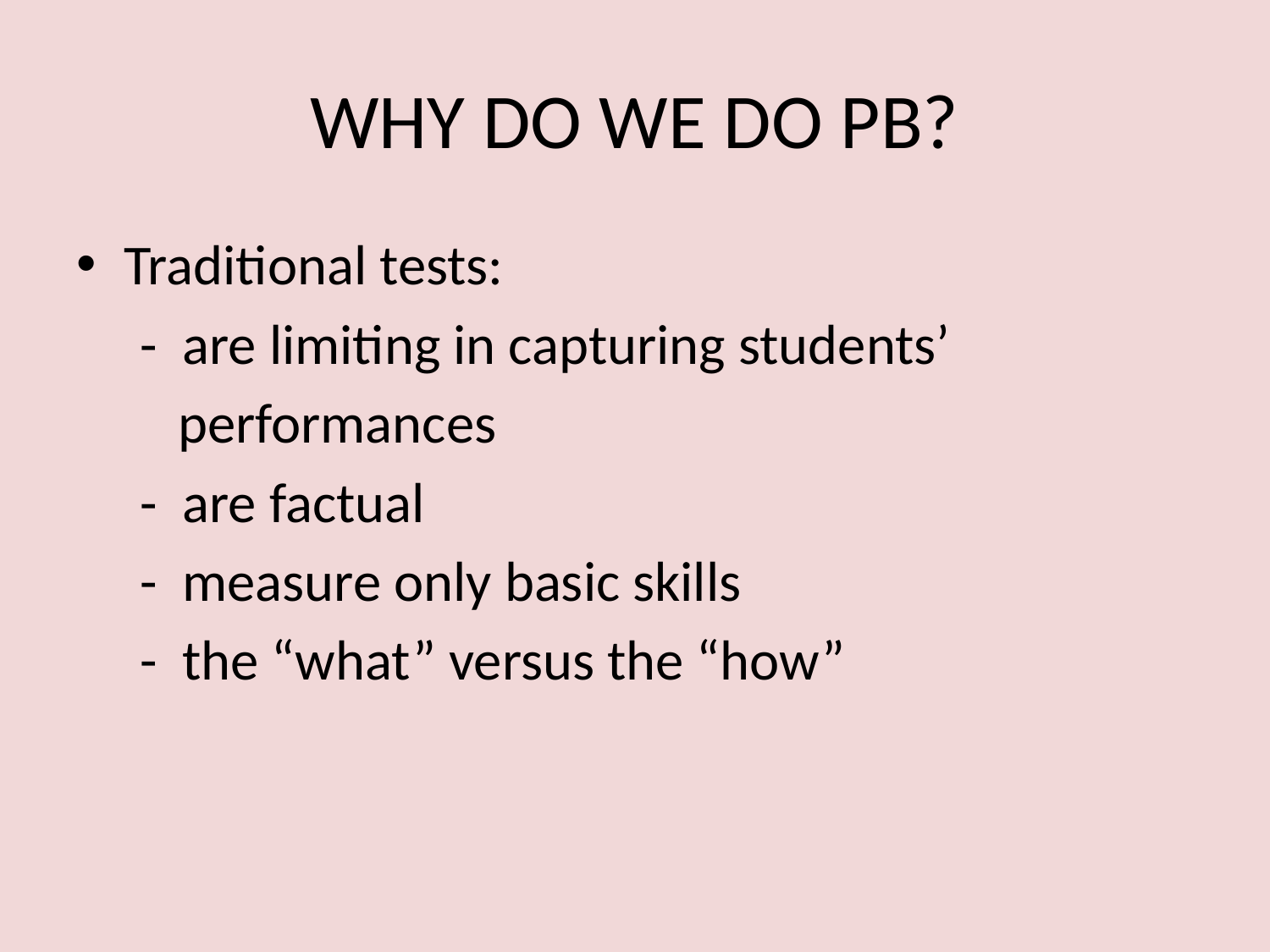

# WHY DO WE DO PB?
Traditional tests:
     -  are limiting in capturing students’
        performances
     -  are factual
     -  measure only basic skills
     -  the “what” versus the “how”